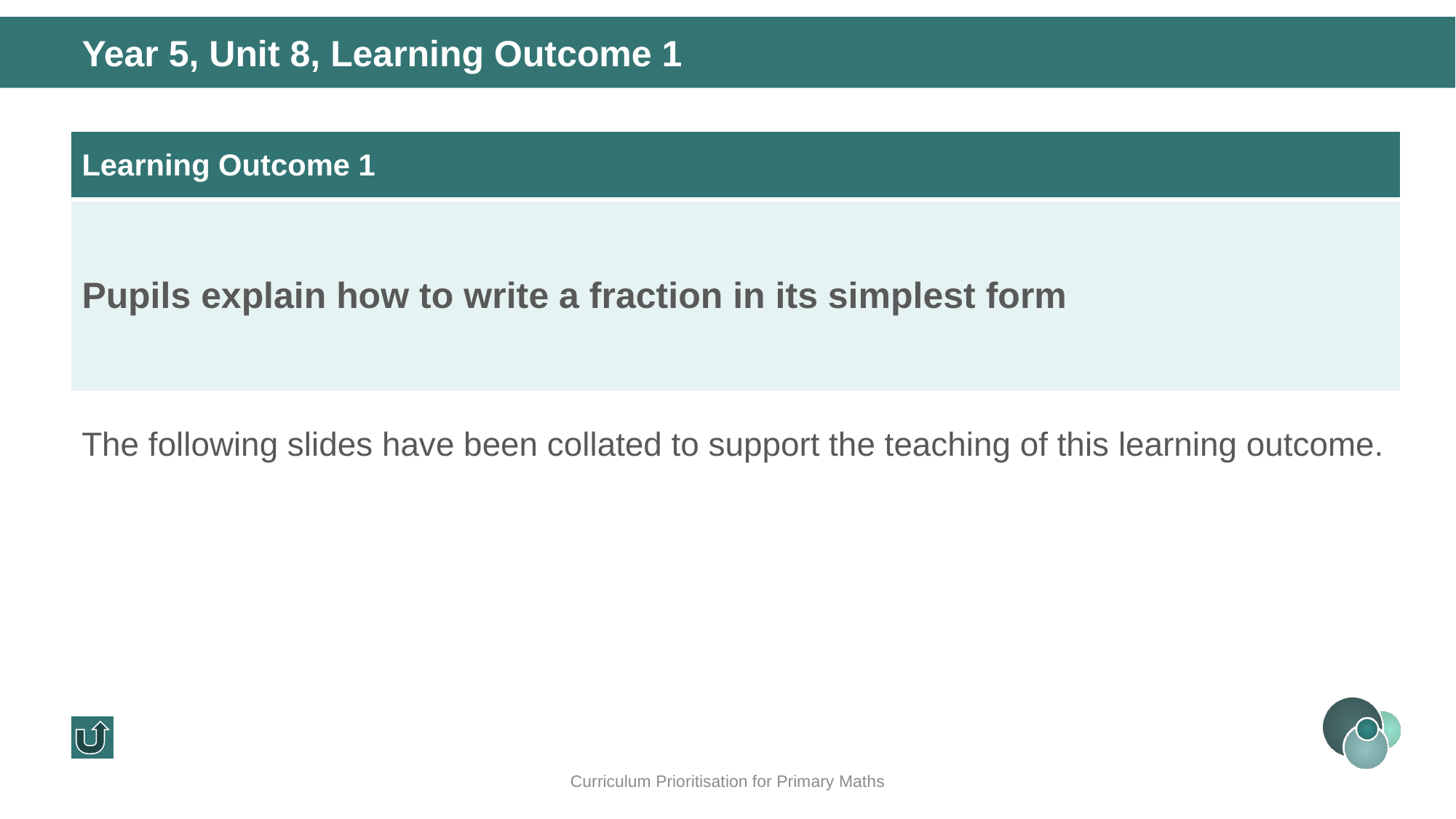

Year 5, Unit 8, Learning Outcome 1
| Learning Outcome 1 |
| --- |
| Pupils explain how to write a fraction in its simplest form |
The following slides have been collated to support the teaching of this learning outcome.

Curriculum Prioritisation for Primary Maths